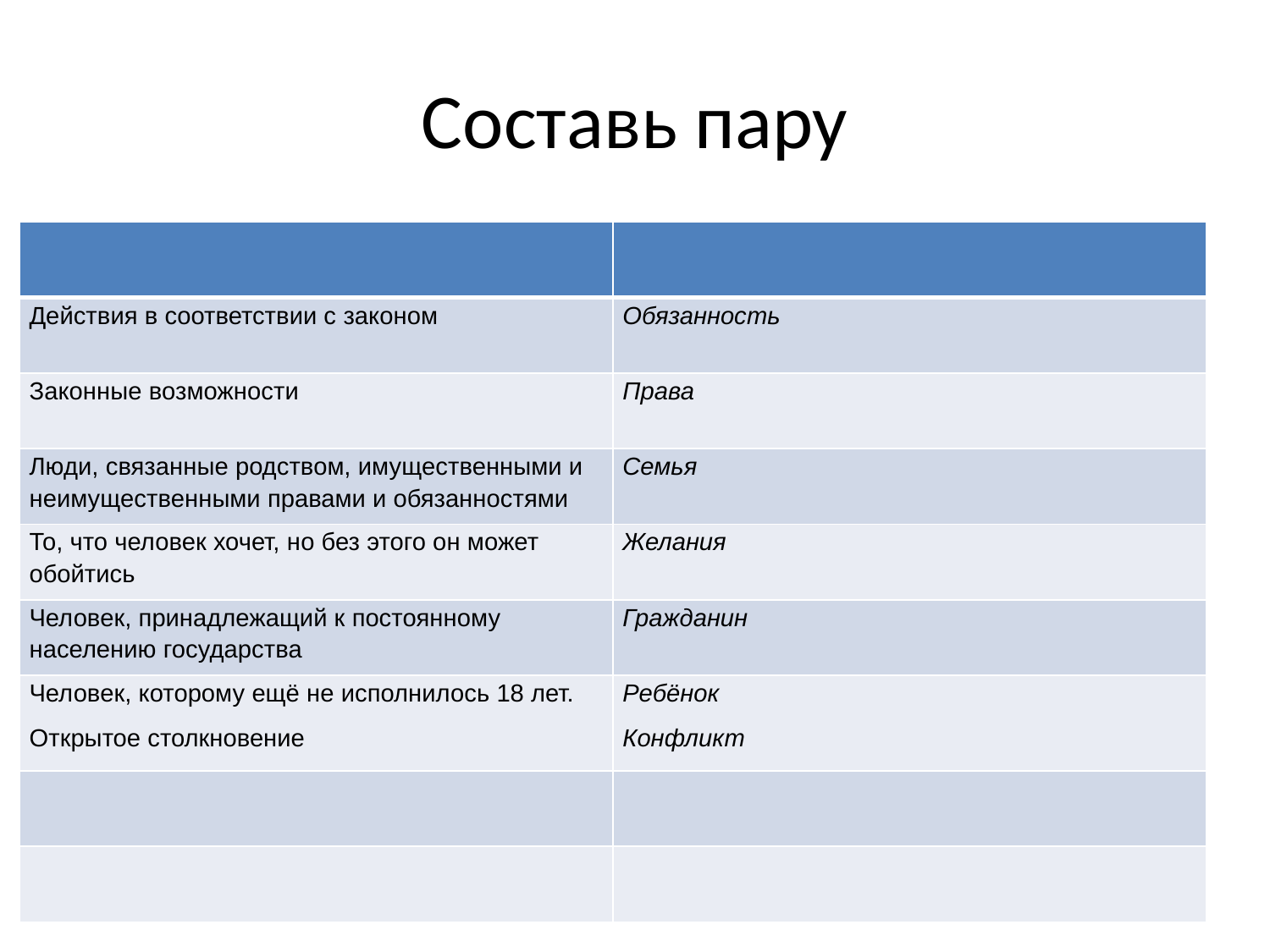

# Составь пару
|  |  |
| --- | --- |
| Действия в соответствии с законом | Обязанность |
| Законные возможности | Права |
| Люди, связанные родством, имущественными и неимущественными правами и обязанностями | Семья |
| То, что человек хочет, но без этого он может обойтись | Желания |
| Человек, принадлежащий к постоянному населению государства | Гражданин |
| Человек, которому ещё не исполнилось 18 лет. Открытое столкновение | Ребёнок Конфликт |
|  |  |
|  |  |